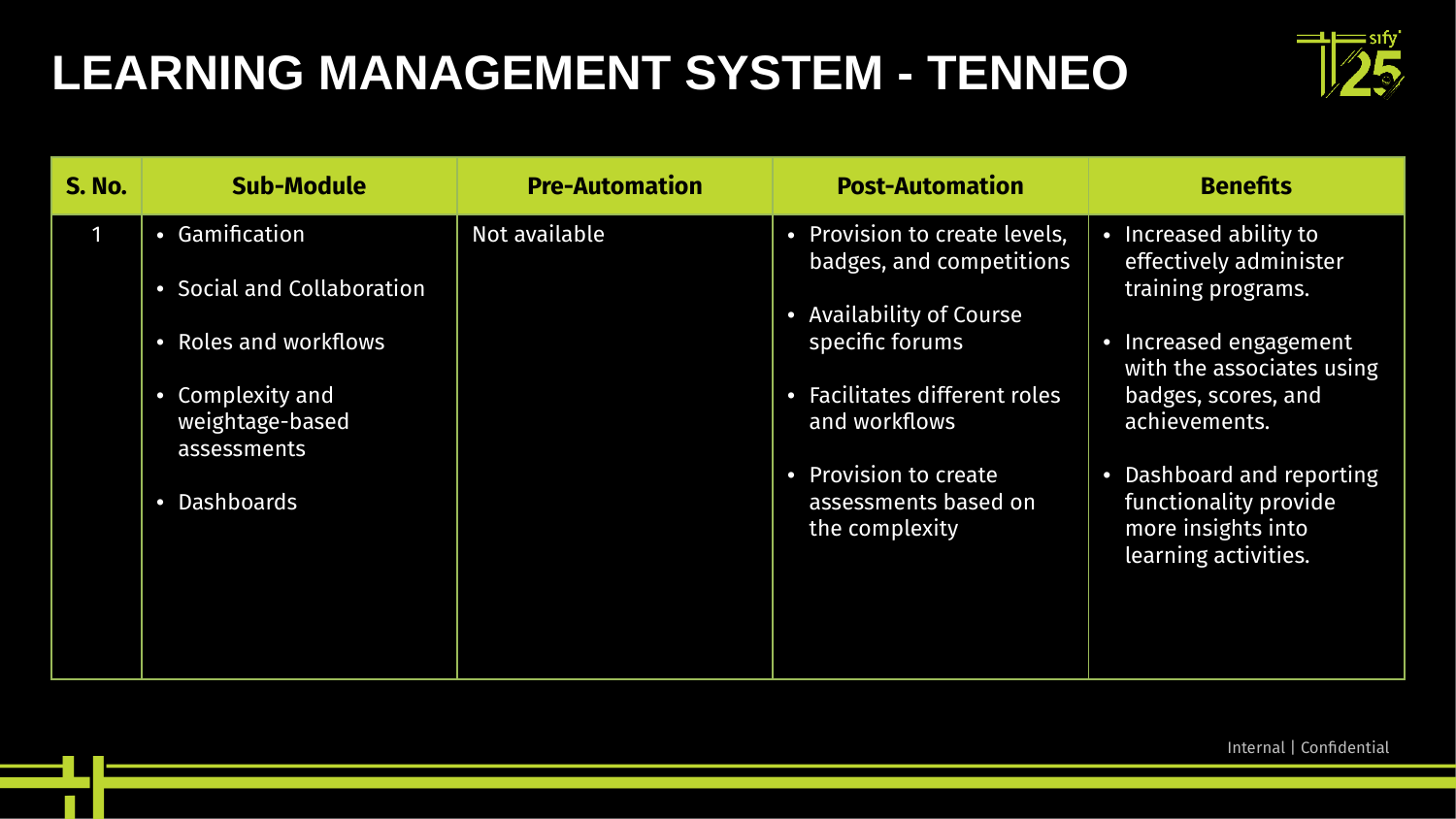

# LEARNING MANAGEMENT SYSTEM - TENNEO
| S. No. | Sub-Module | Pre-Automation | Post-Automation | Benefits |
| --- | --- | --- | --- | --- |
| 1 | Gamification Social and Collaboration Roles and workflows Complexity and weightage-based assessments Dashboards | Not available | Provision to create levels, badges, and competitions Availability of Course specific forums Facilitates different roles and workflows Provision to create assessments based on the complexity | Increased ability to effectively administer training programs. Increased engagement with the associates using badges, scores, and achievements. Dashboard and reporting functionality provide more insights into learning activities. |